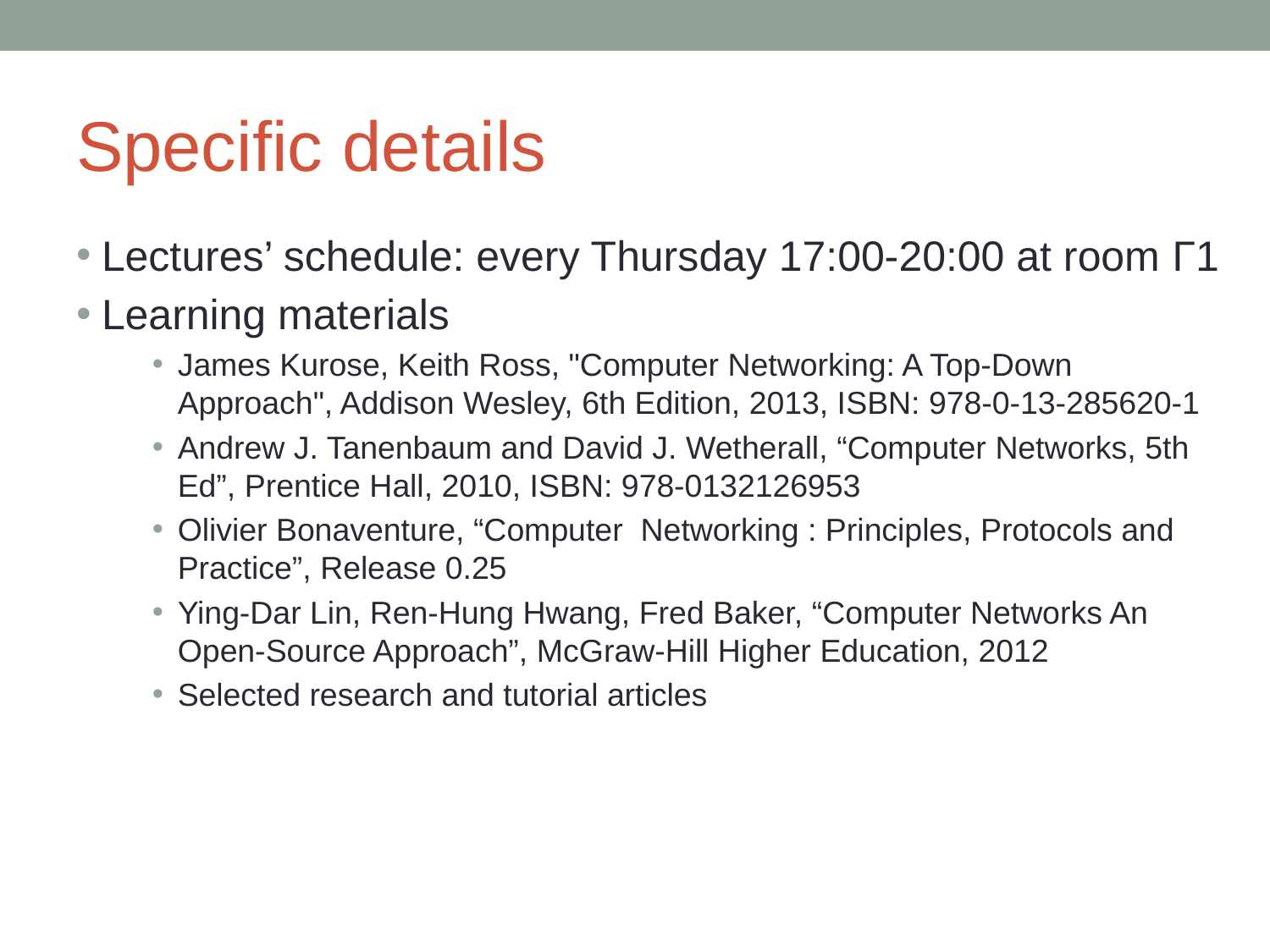

# Specific details
Lectures’ schedule: every Thursday 17:00-20:00 at room Γ1
Learning materials
James Kurose, Keith Ross, "Computer Networking: A Top-Down Approach", Addison Wesley, 6th Edition, 2013, ISBN: 978-0-13-285620-1
Andrew J. Tanenbaum and David J. Wetherall, “Computer Networks, 5th Ed”, Prentice Hall, 2010, ISBN: 978-0132126953
Olivier Bonaventure, “Computer  Networking : Principles, Protocols and Practice”, Release 0.25
Ying-Dar Lin, Ren-Hung Hwang, Fred Baker, “Computer Networks An Open-Source Approach”, McGraw-Hill Higher Education, 2012
Selected research and tutorial articles